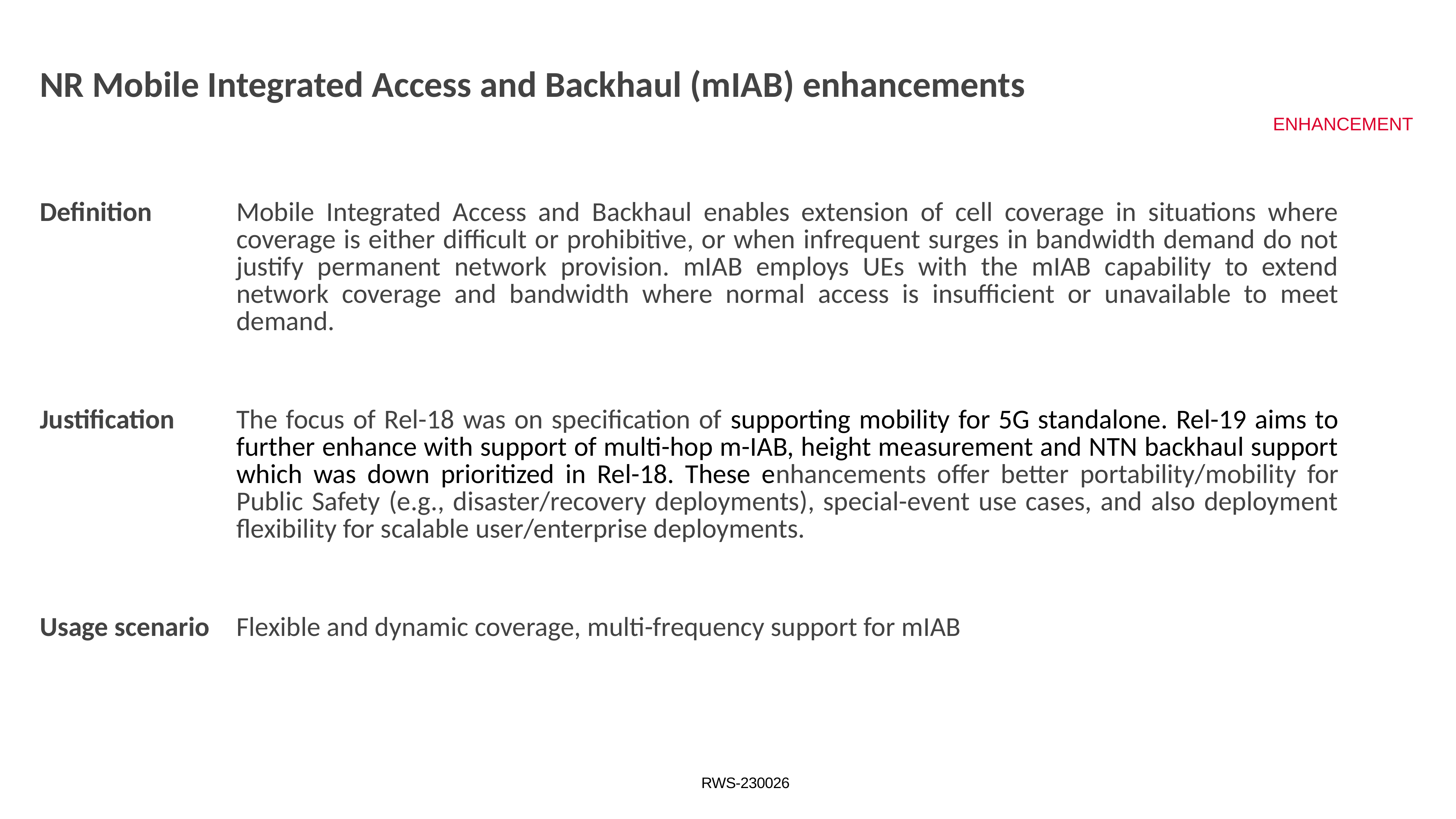

| NR Mobile Integrated Access and Backhaul (mIAB) enhancements |  |  |  |
| --- | --- | --- | --- |
|  |  |  |  |
| Definition | Mobile Integrated Access and Backhaul enables extension of cell coverage in situations where coverage is either difficult or prohibitive, or when infrequent surges in bandwidth demand do not justify permanent network provision. mIAB employs UEs with the mIAB capability to extend network coverage and bandwidth where normal access is insufficient or unavailable to meet demand. |  |  |
| Justification | The focus of Rel-18 was on specification of supporting mobility for 5G standalone. Rel-19 aims to further enhance with support of multi-hop m-IAB, height measurement and NTN backhaul support which was down prioritized in Rel-18. These enhancements offer better portability/mobility for Public Safety (e.g., disaster/recovery deployments), special-event use cases, and also deployment flexibility for scalable user/enterprise deployments. |  |  |
| Usage scenario | Flexible and dynamic coverage, multi-frequency support for mIAB |  |  |
ENHANCEMENT